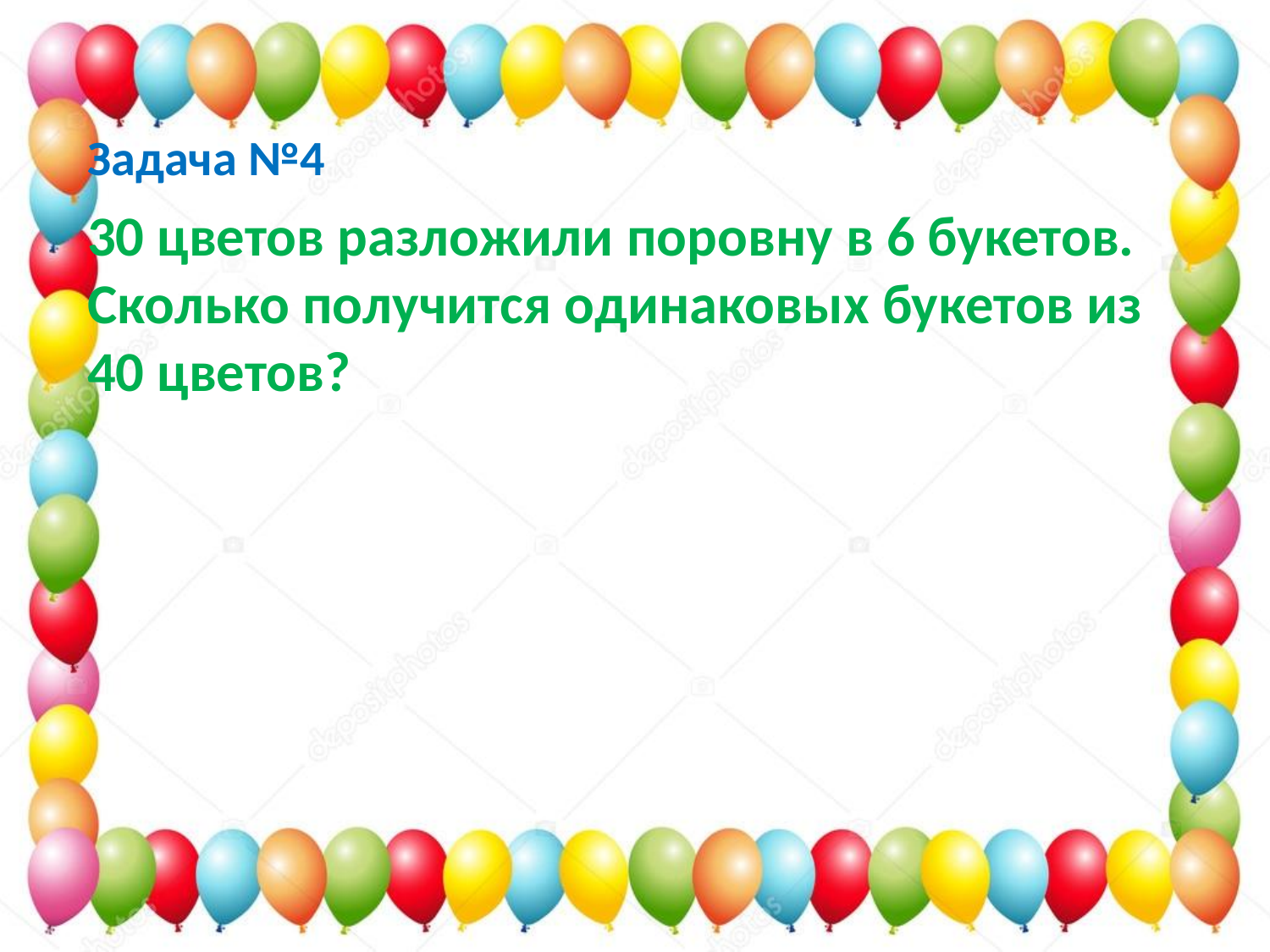

Задача №4
30 цветов разложили поровну в 6 букетов. Сколько получится одинаковых букетов из 40 цветов?